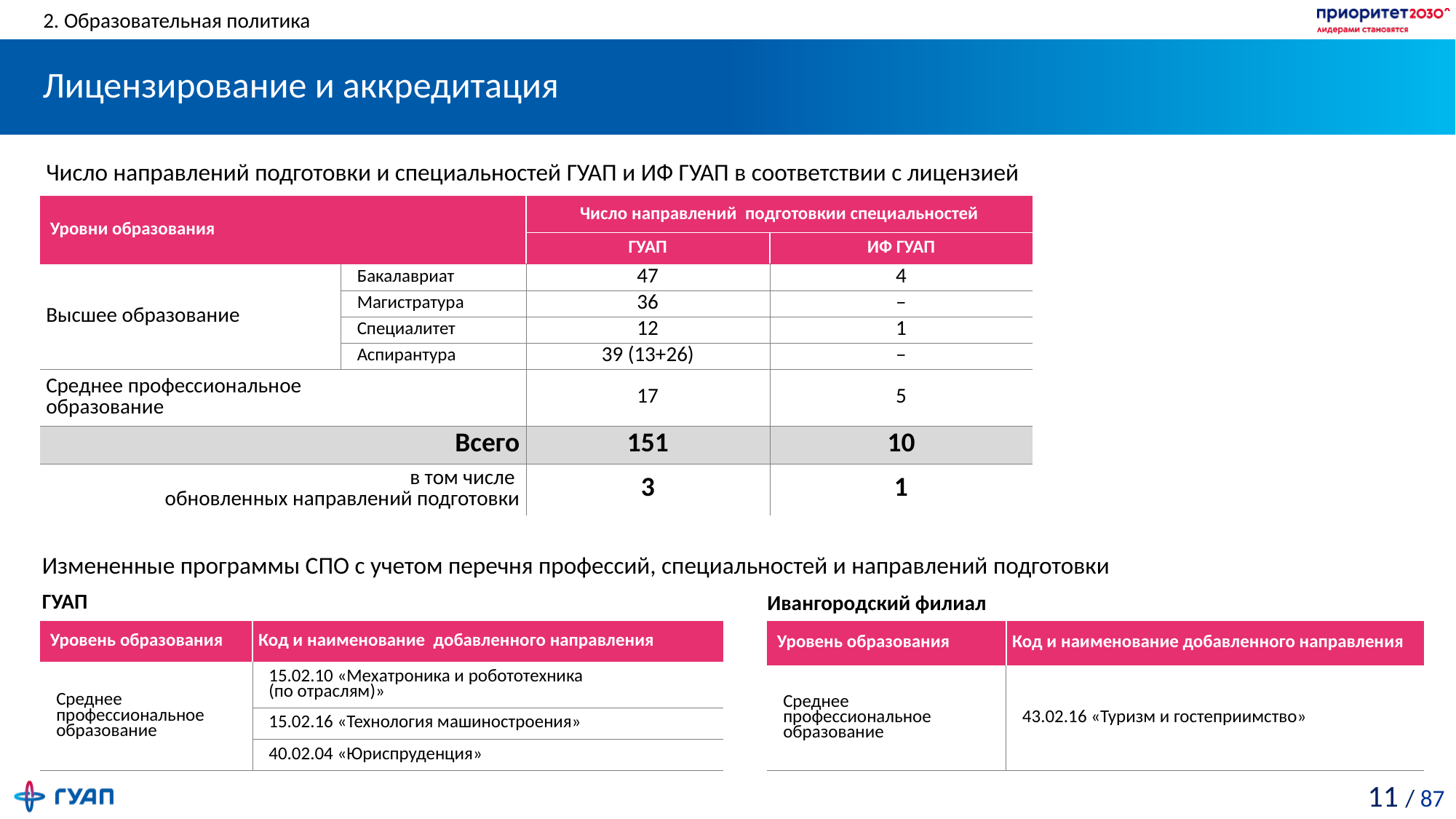

2. Образовательная политика
# Лицензирование и аккредитация
| Число направлений подготовки и специальностей ГУАП и ИФ ГУАП в соответствии с лицензией |  |  |  |
| --- | --- | --- | --- |
| Уровни образования |  | Число направлений подготовкии специальностей |  |
|  |  | ГУАП | ИФ ГУАП |
| Высшее образование | Бакалавриат | 47 | 4 |
|  | Магистратура | 36 | – |
|  | Специалитет | 12 | 1 |
|  | Аспирантура | 39 (13+26) | – |
| Среднее профессиональное образование |  | 17 | 5 |
| Всего |  | 151 | 10 |
| в том числе обновленных направлений подготовки |  | 3 | 1 |
Измененные программы СПО с учетом перечня профессий, специальностей и направлений подготовки
ГУАП
Ивангородский филиал
| Уровень образования | Код и наименование добавленного направления |
| --- | --- |
| Среднее профессиональное образование | 15.02.10 «Мехатроника и робототехника (по отраслям)» |
|  | 15.02.16 «Технология машиностроения» |
|  | 40.02.04 «Юриспруденция» |
| Уровень образования | Код и наименование добавленного направления |
| --- | --- |
| Среднее профессиональное образование | 43.02.16 «Туризм и гостеприимство» |